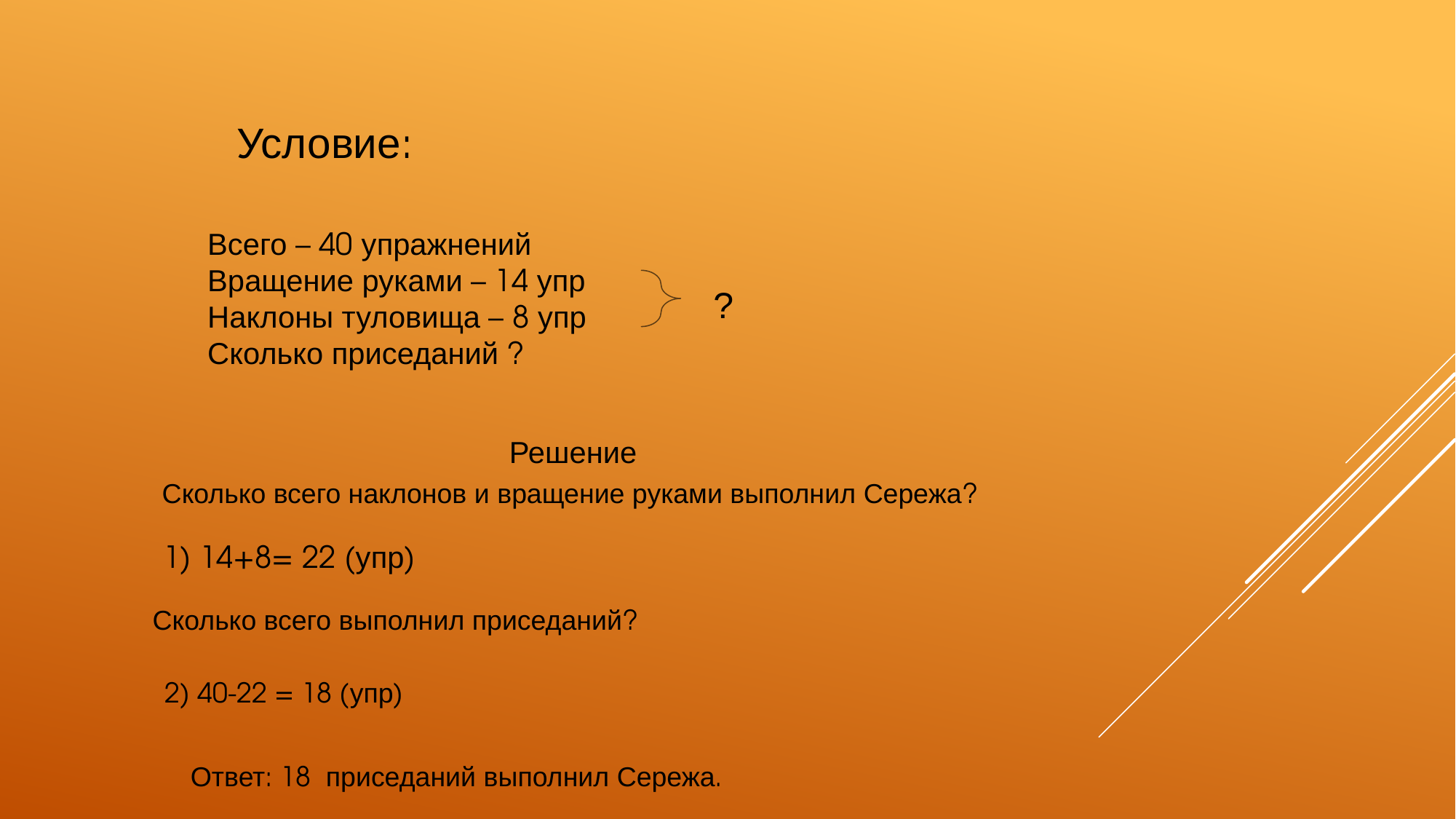

Условие:
Всего – 40 упражнений
Вращение руками – 14 упр
Наклоны туловища – 8 упр
Сколько приседаний ?

?
Решение
Сколько всего наклонов и вращение руками выполнил Сережа?
1) 14+8= 22 (упр)
Сколько всего выполнил приседаний?
2) 40-22 = 18 (упр)
Ответ: 18  приседаний выполнил Сережа.